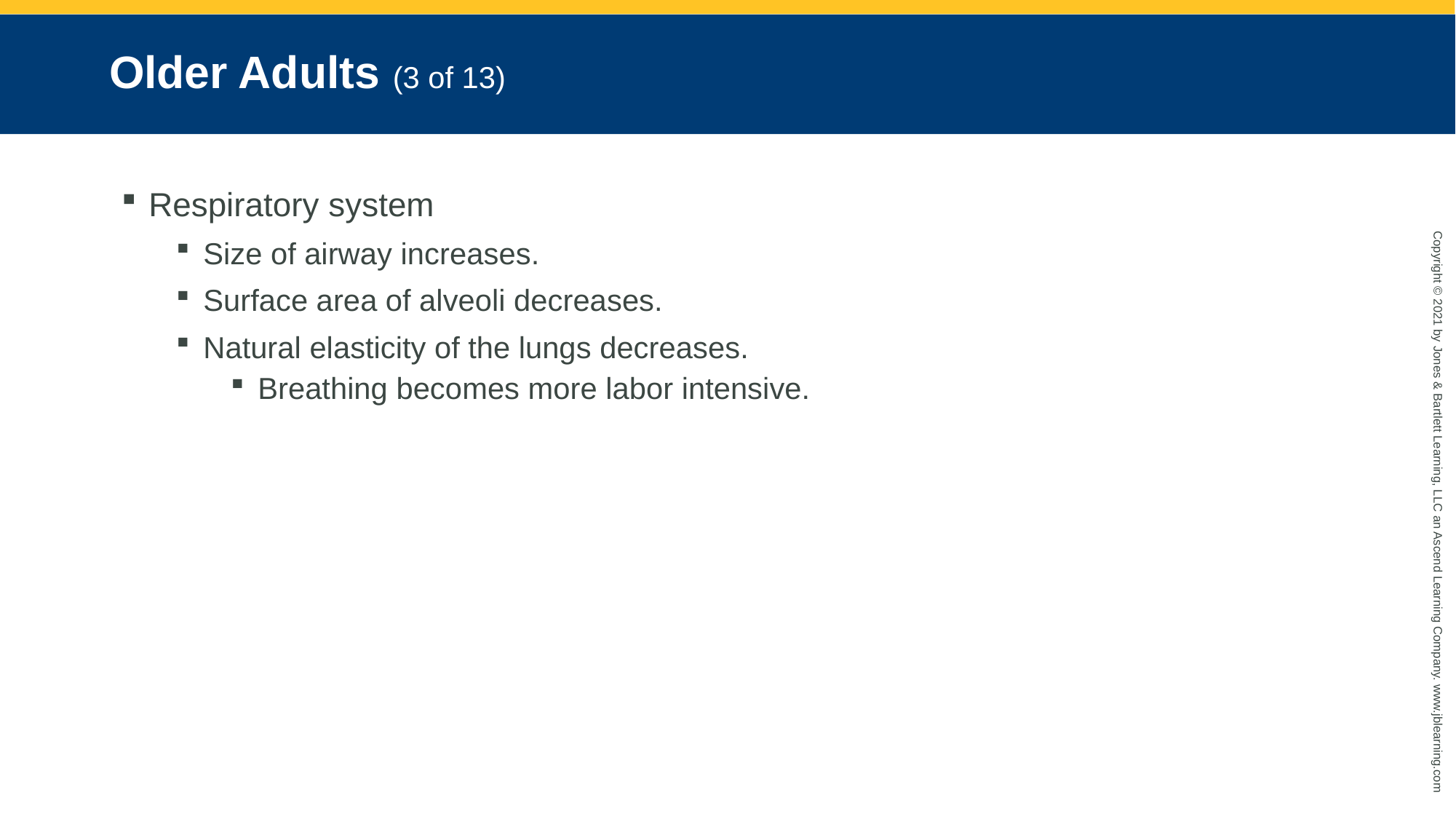

# Older Adults (3 of 13)
Respiratory system
Size of airway increases.
Surface area of alveoli decreases.
Natural elasticity of the lungs decreases.
Breathing becomes more labor intensive.